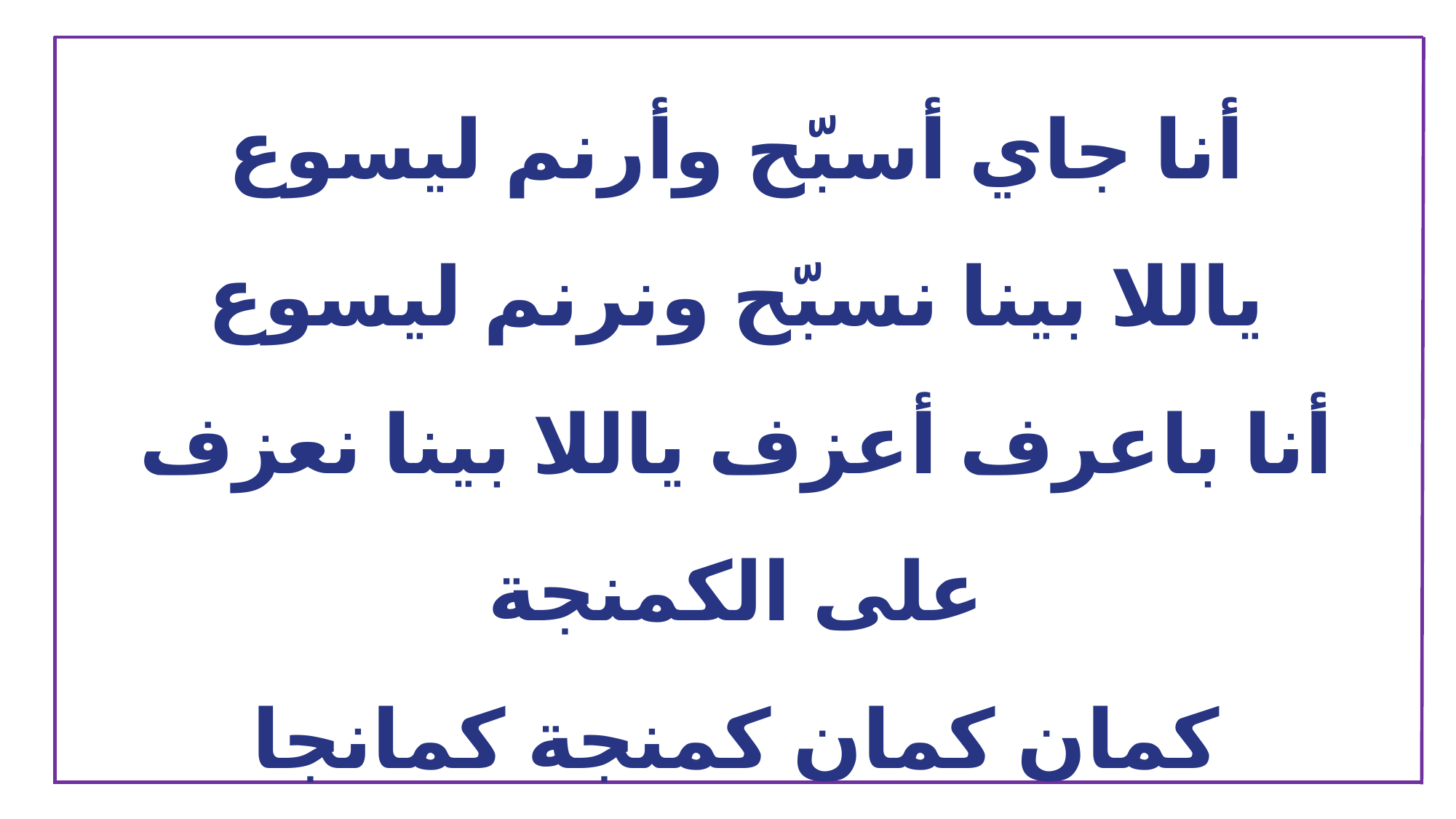

أنا جاي أسبّح وأرنم ليسوع
ياللا بينا نسبّح ونرنم ليسوع
أنا باعرف أعزف ياللا بينا نعزف على الكمنجة
كمان كمان كمنجة كمانجا كمانجا كمان كمان كمانجا كمان كمانجا